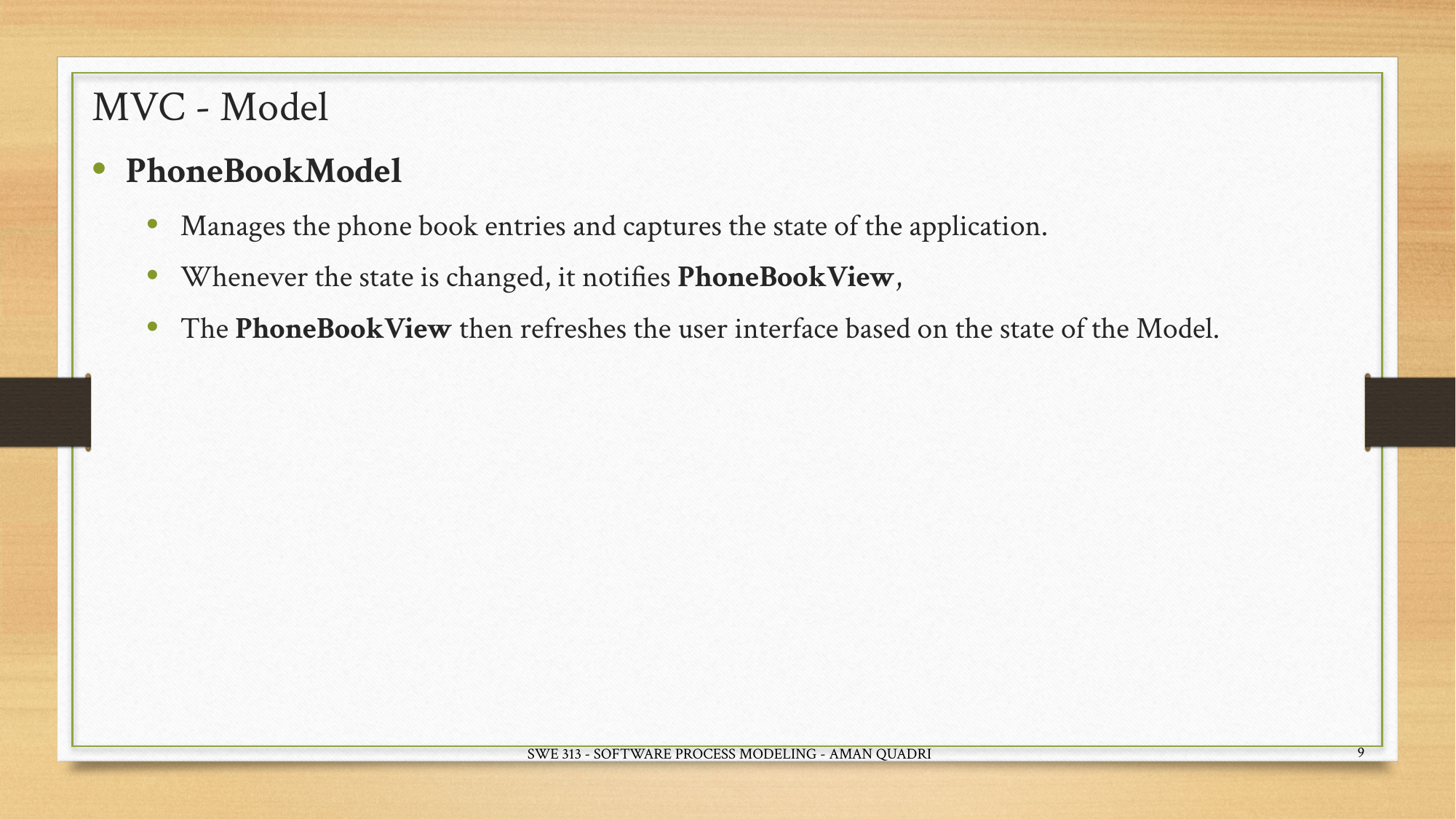

# MVC - Model
PhoneBookModel
Manages the phone book entries and captures the state of the application.
Whenever the state is changed, it notifies PhoneBookView,
The PhoneBookView then refreshes the user interface based on the state of the Model.
9
SWE 313 - SOFTWARE PROCESS MODELING - AMAN QUADRI